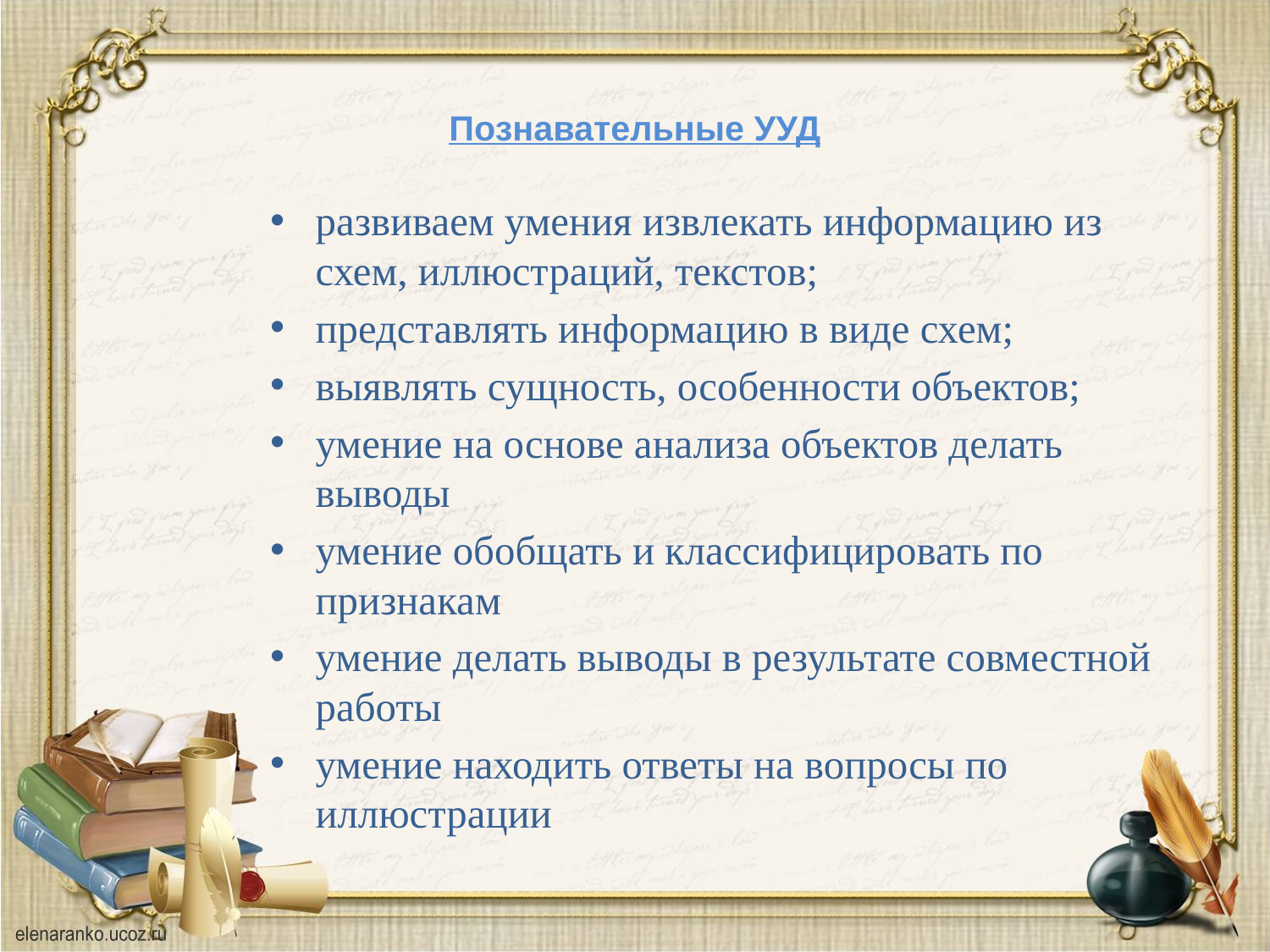

# Познавательные УУД
развиваем умения извлекать информацию из схем, иллюстраций, текстов;
представлять информацию в виде схем;
выявлять сущность, особенности объектов;
умение на основе анализа объектов делать выводы
умение обобщать и классифицировать по признакам
умение делать выводы в результате совместной работы
умение находить ответы на вопросы по иллюстрации